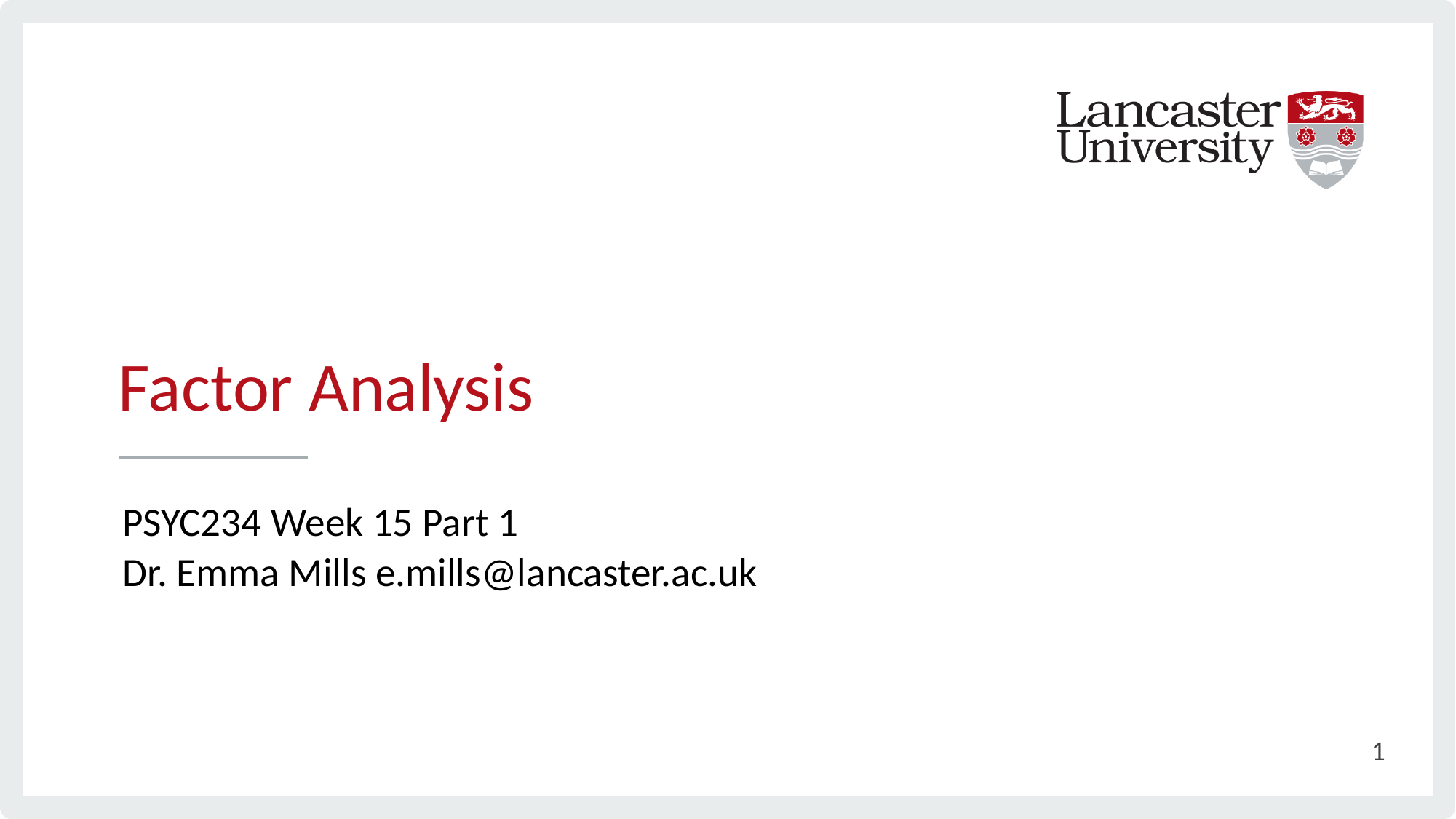

# Factor Analysis
PSYC234 Week 15 Part 1
Dr. Emma Mills e.mills@lancaster.ac.uk
1